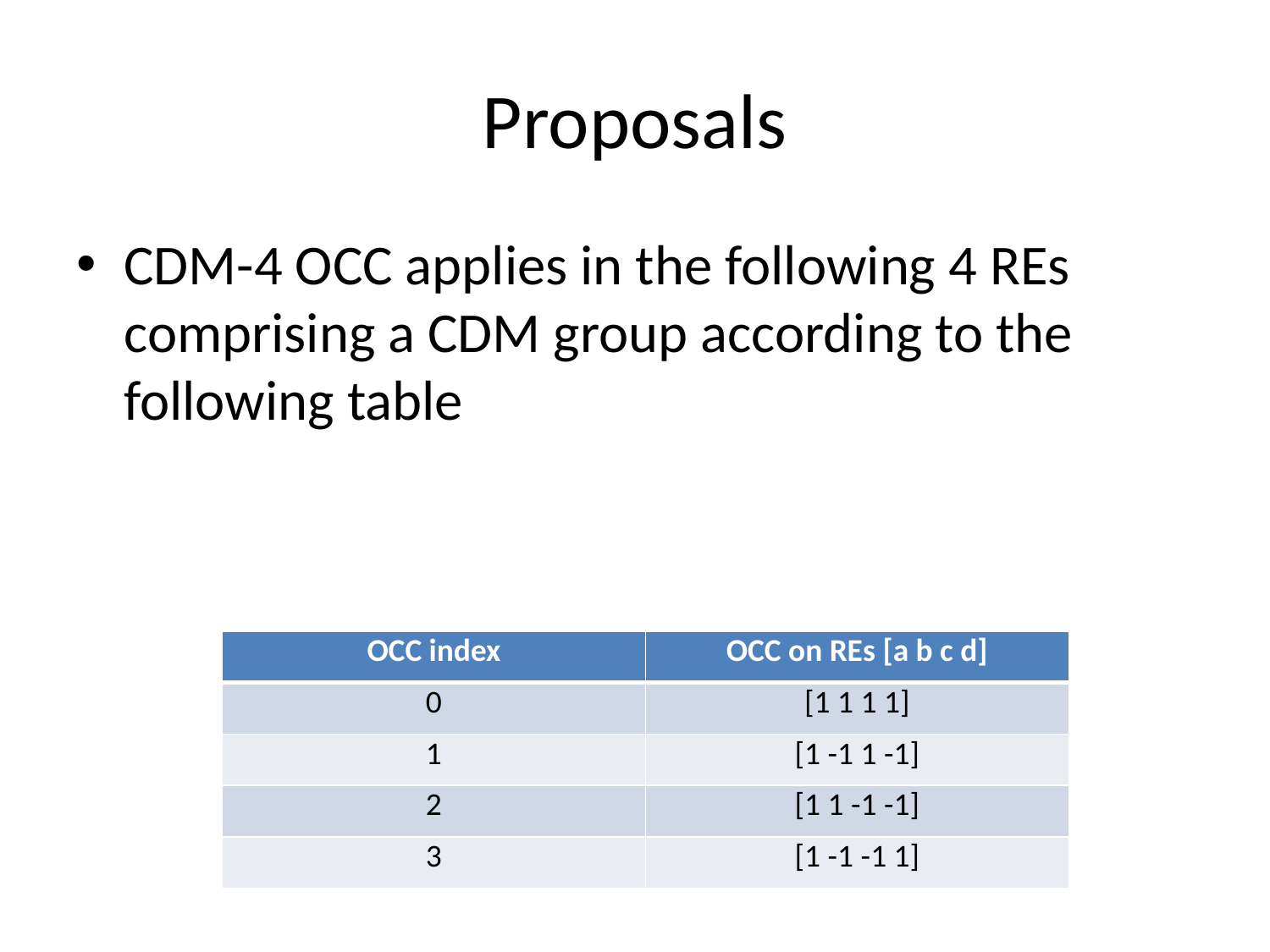

# Proposals
CDM-4 OCC applies in the following 4 REs comprising a CDM group according to the following table
| OCC index | OCC on REs [a b c d] |
| --- | --- |
| 0 | [1 1 1 1] |
| 1 | [1 -1 1 -1] |
| 2 | [1 1 -1 -1] |
| 3 | [1 -1 -1 1] |